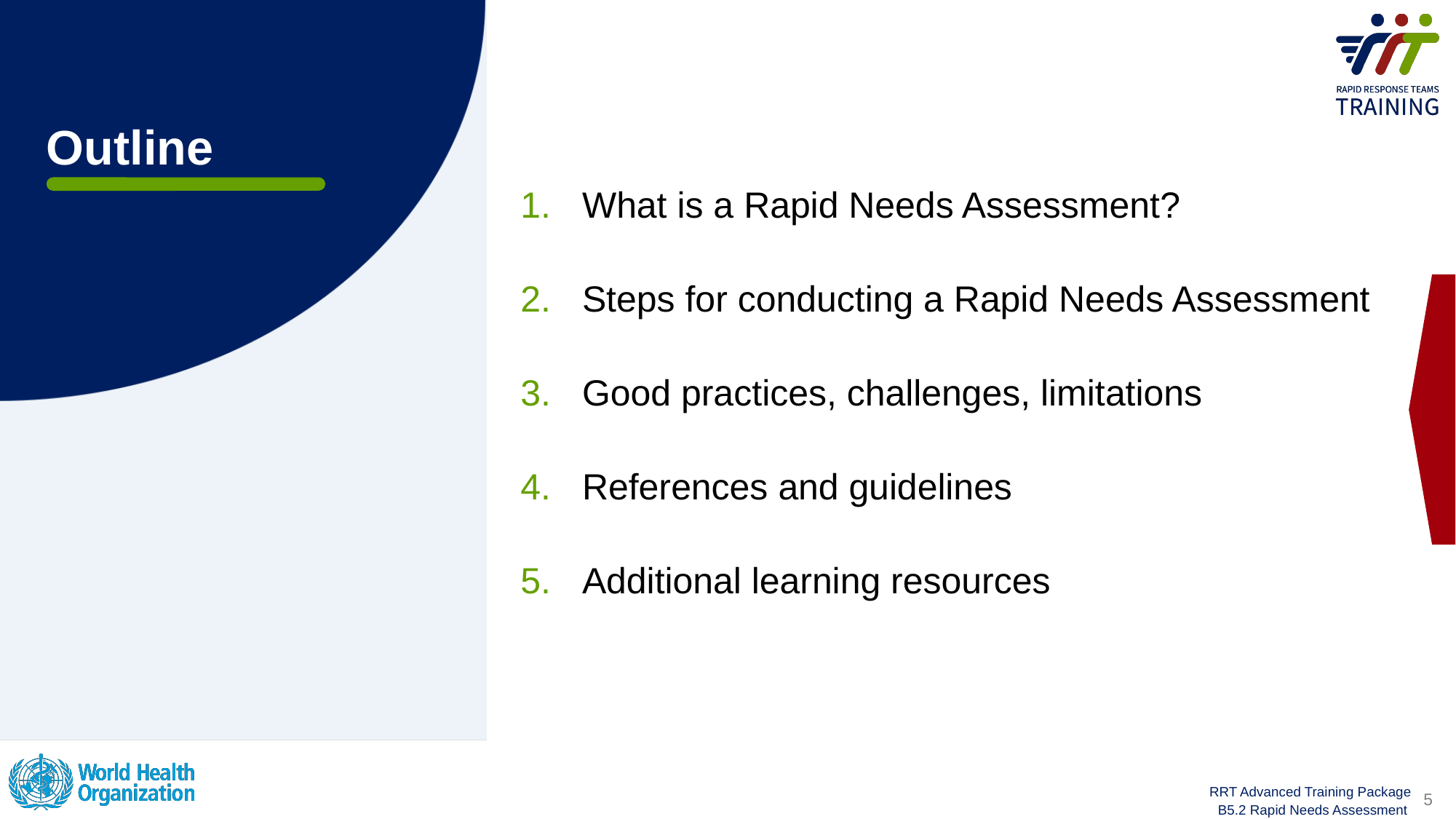

# Outline
What is a Rapid Needs Assessment?

Steps for conducting a Rapid Needs Assessment

Good practices, challenges, limitations

References and guidelines

Additional learning resources